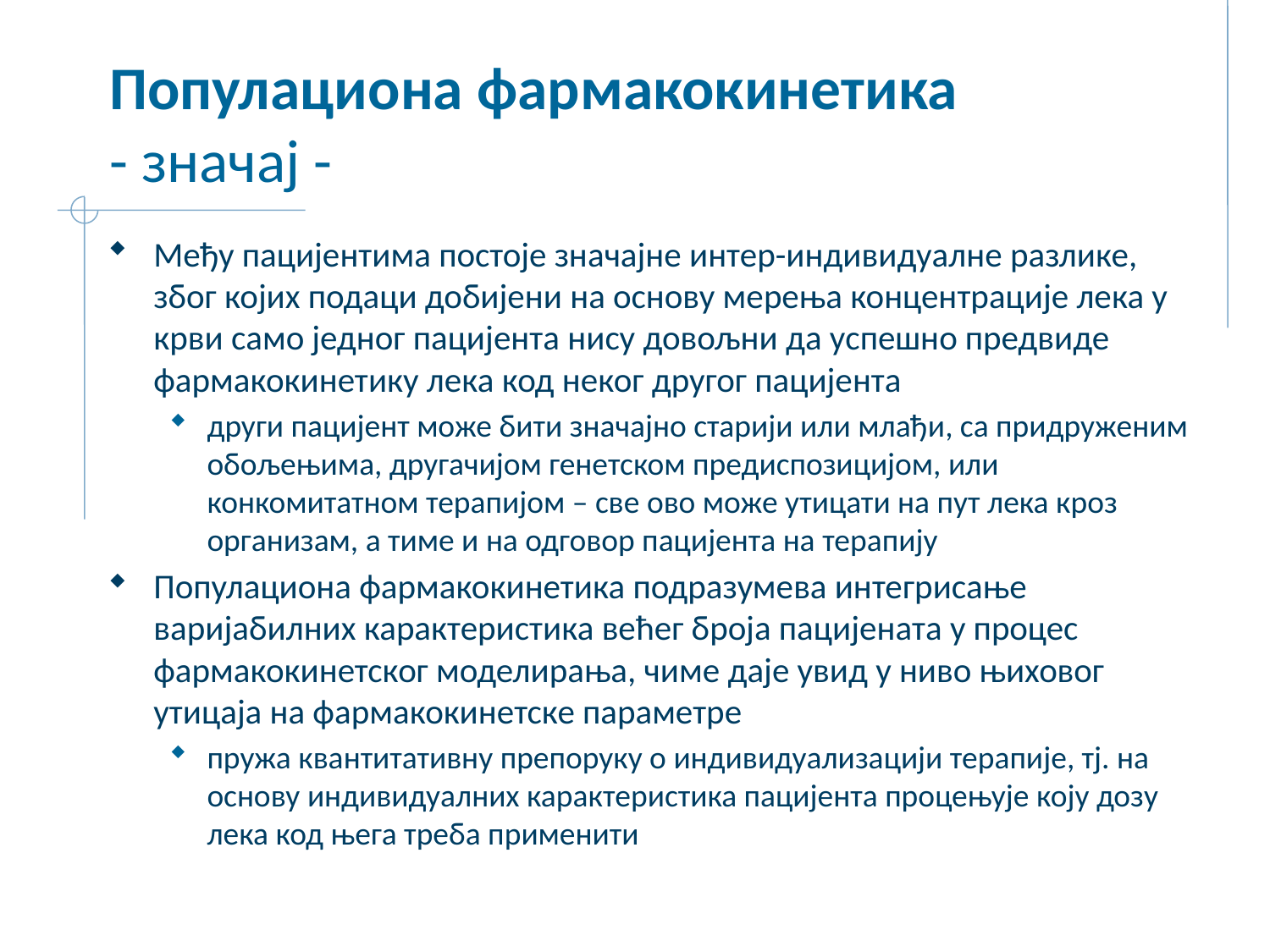

# Популациона фармакокинетика - значај -
Међу пацијентима постоје значајне интер-индивидуалне разлике, због којих подаци добијени на основу мерења концентрације лека у крви само једног пацијента нису довољни да успешно предвиде фармакокинетику лека код неког другог пацијента
други пацијент може бити значајно старији или млађи, са придруженим обољењима, другачијом генетском предиспозицијом, или конкомитатном терапијом – све ово може утицати на пут лека кроз организам, а тиме и на одговор пацијента на терапију
Популациона фармакокинетика подразумева интегрисање  варијабилних карактеристика већег броја пацијената у процес фармакокинетског моделирања, чиме даје увид у ниво њиховог утицаја на фармакокинетске параметре
пружа квантитативну препоруку о индивидуализацији терапије, тј. на основу индивидуалних карактеристика пацијента процењује коју дозу лека код њега треба применити